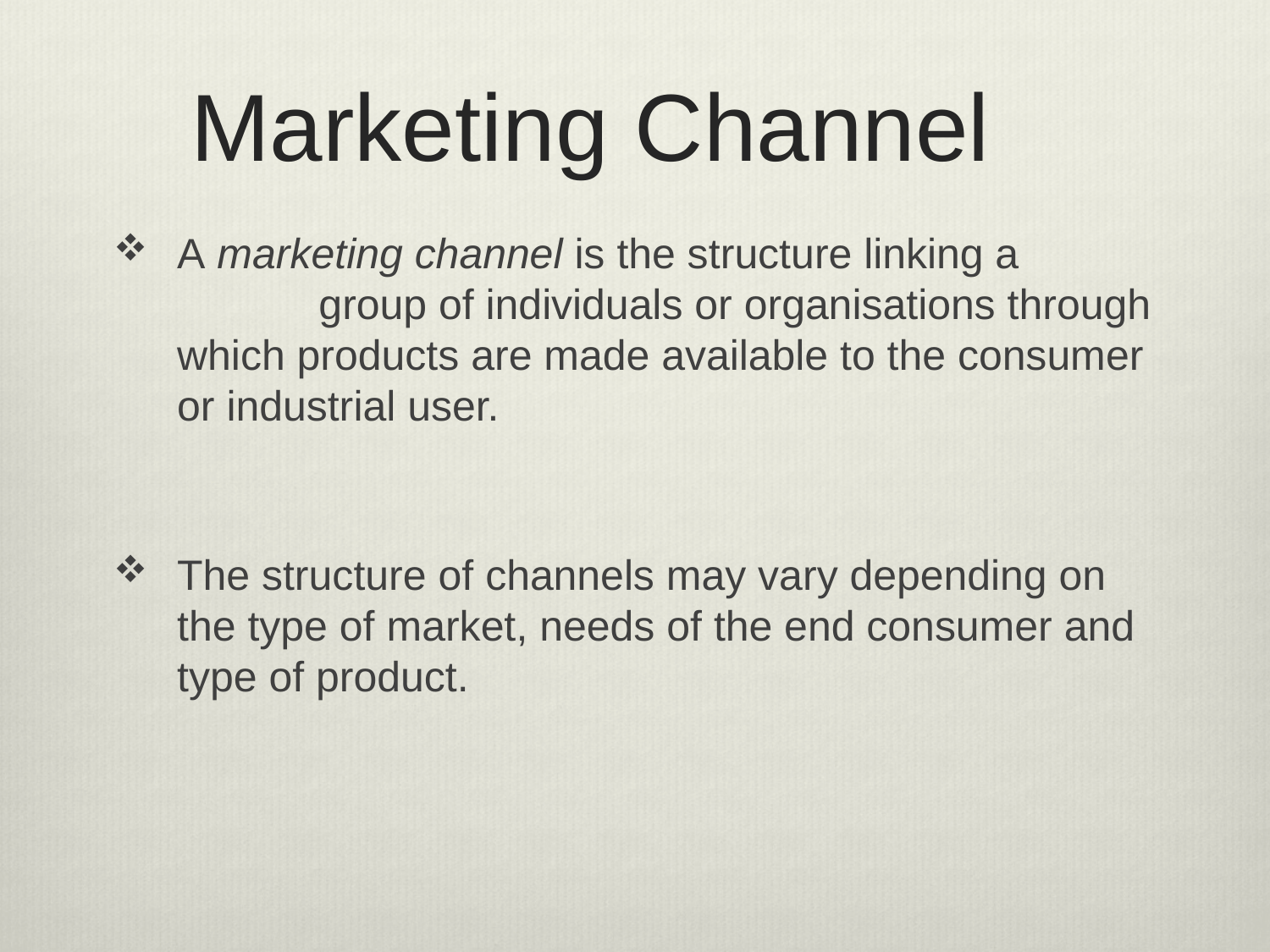

# Marketing Channel
A marketing channel is the structure linking a                        group of individuals or organisations through which products are made available to the consumer or industrial user.

The structure of channels may vary depending on the type of market, needs of the end consumer and type of product.